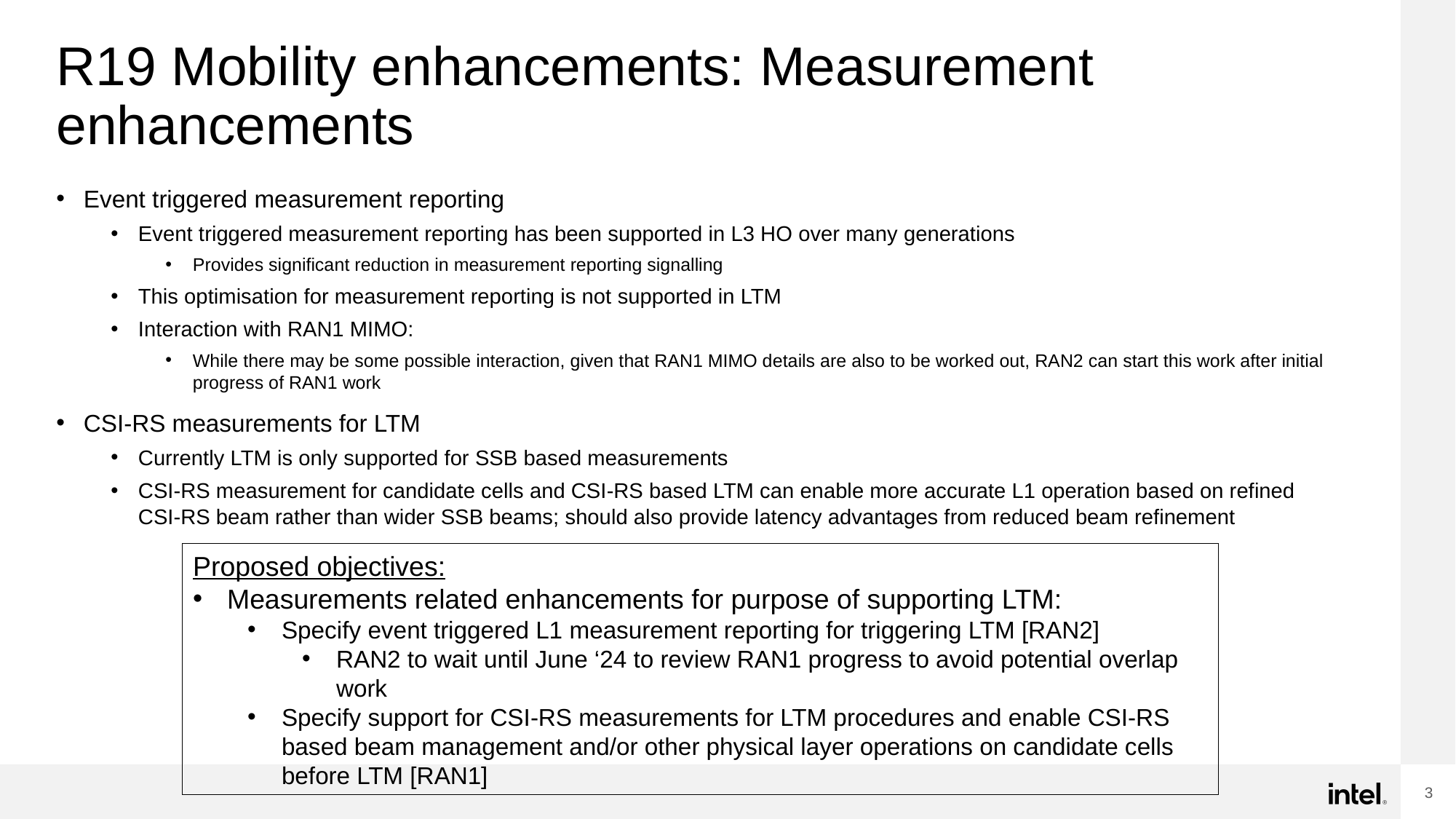

# R19 Mobility enhancements: Measurement enhancements
Event triggered measurement reporting
Event triggered measurement reporting has been supported in L3 HO over many generations
Provides significant reduction in measurement reporting signalling
This optimisation for measurement reporting is not supported in LTM
Interaction with RAN1 MIMO:
While there may be some possible interaction, given that RAN1 MIMO details are also to be worked out, RAN2 can start this work after initial progress of RAN1 work
CSI-RS measurements for LTM
Currently LTM is only supported for SSB based measurements
CSI-RS measurement for candidate cells and CSI-RS based LTM can enable more accurate L1 operation based on refined CSI-RS beam rather than wider SSB beams; should also provide latency advantages from reduced beam refinement
Proposed objectives:
Measurements related enhancements for purpose of supporting LTM:
Specify event triggered L1 measurement reporting for triggering LTM [RAN2]
RAN2 to wait until June ‘24 to review RAN1 progress to avoid potential overlap work
Specify support for CSI-RS measurements for LTM procedures and enable CSI-RS based beam management and/or other physical layer operations on candidate cells before LTM [RAN1]